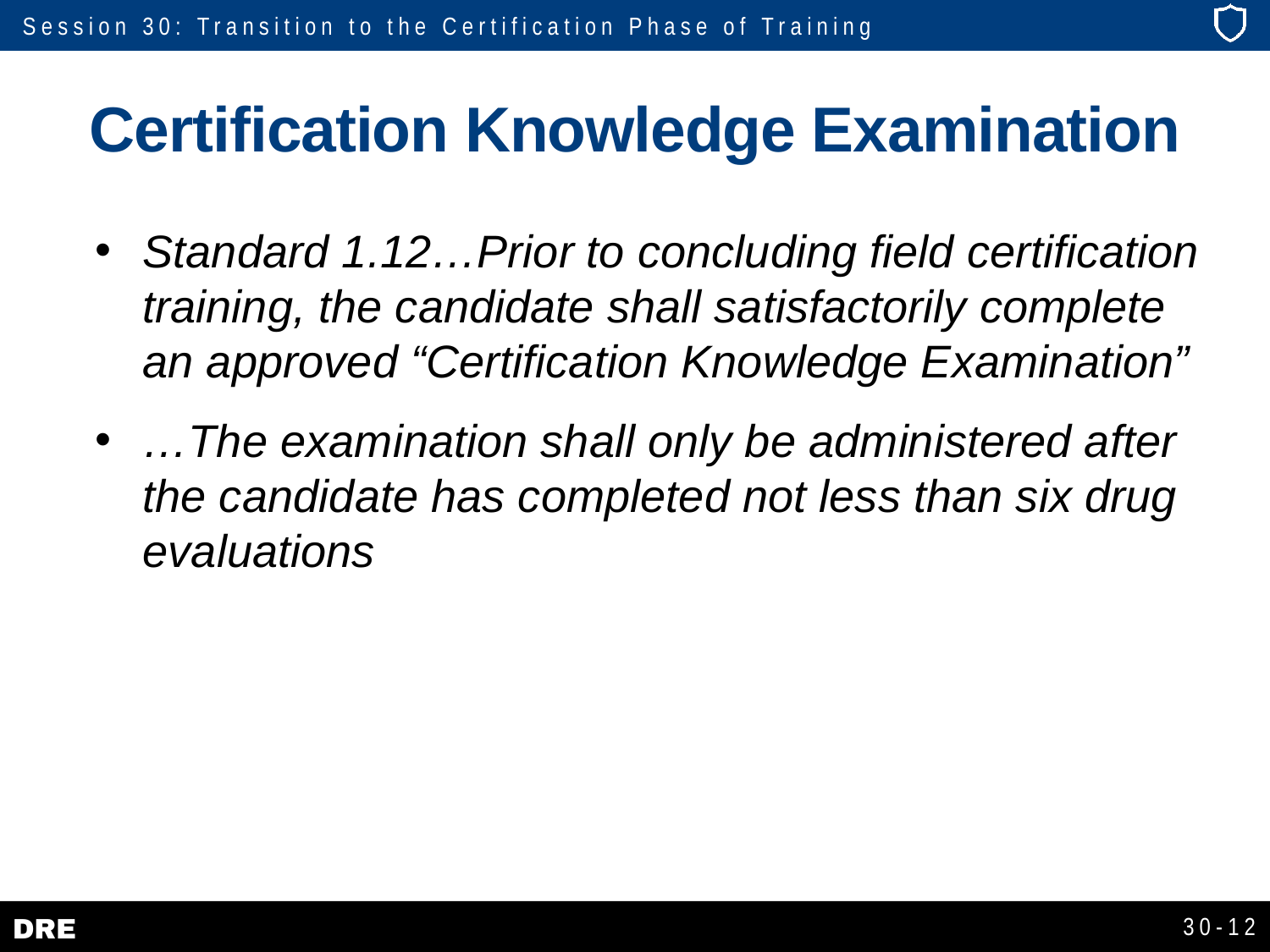

# Certification Knowledge Examination
Standard 1.12…Prior to concluding field certification training, the candidate shall satisfactorily complete an approved “Certification Knowledge Examination”
…The examination shall only be administered after the candidate has completed not less than six drug evaluations

30-12